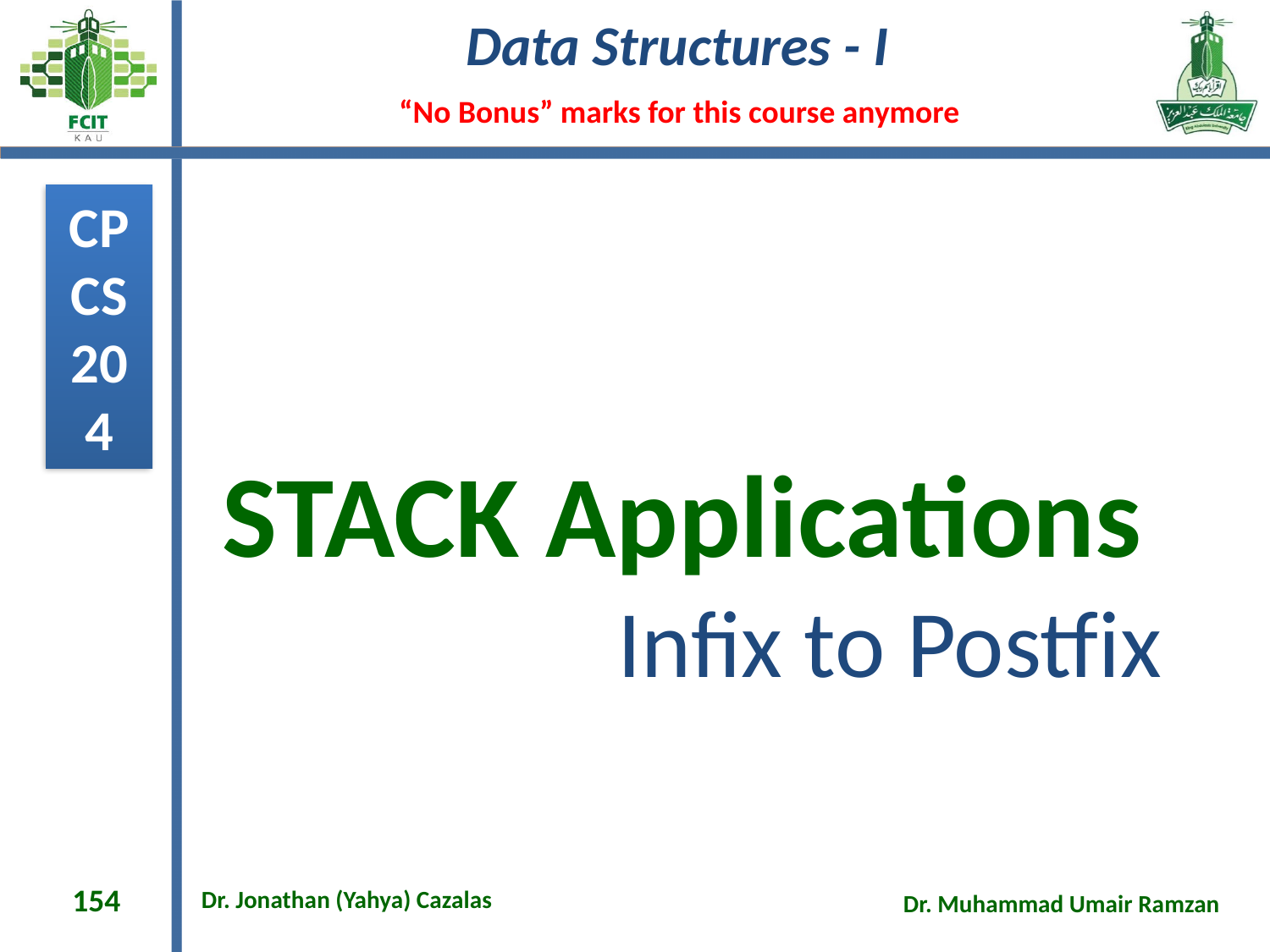

# STACK Applications
Infix to Postfix
154